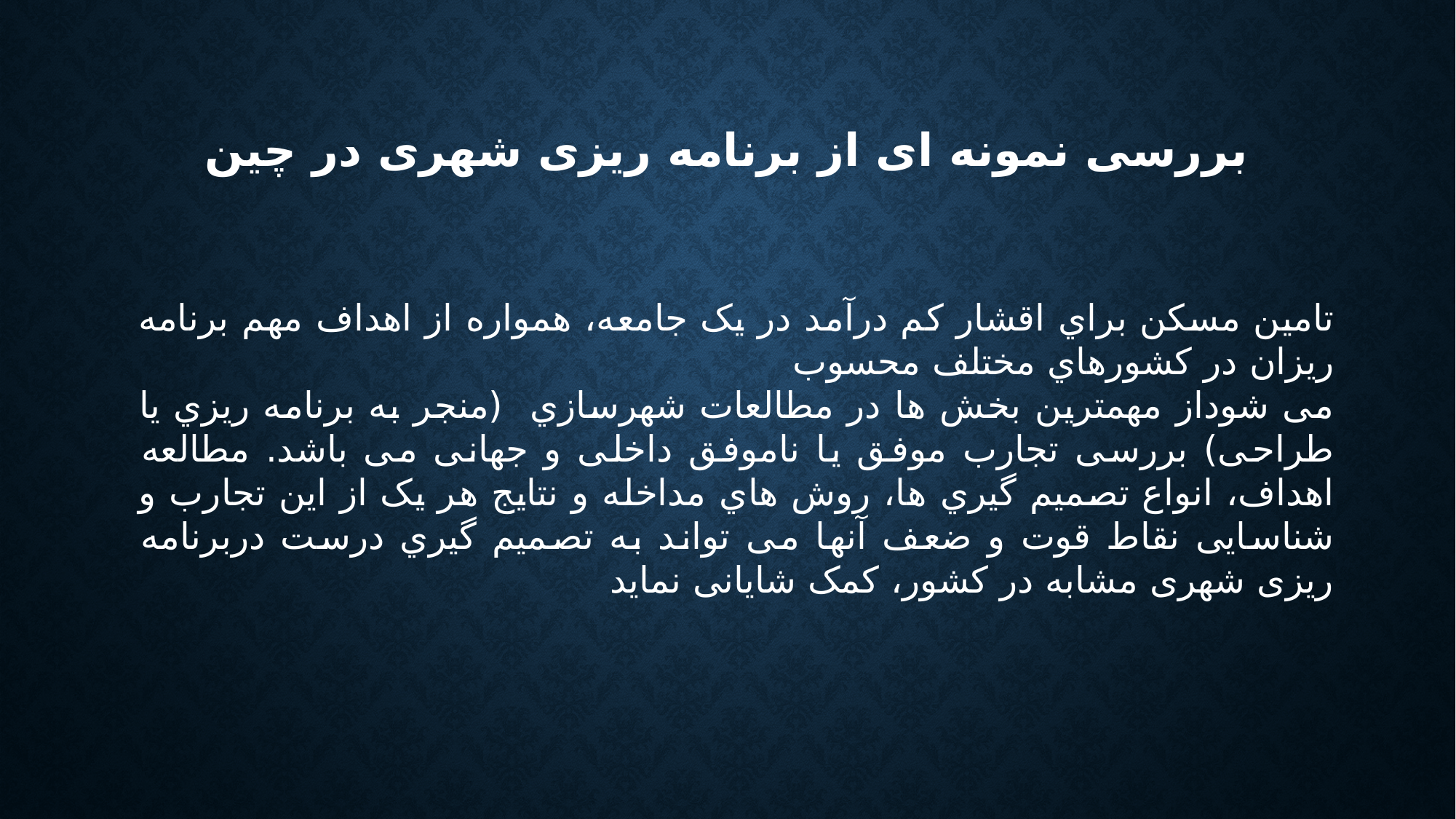

# بررسی نمونه ای از برنامه ریزی شهری در چین
تامین مسکن براي اقشار کم درآمد در یک جامعه، همواره از اهداف مهم برنامه ریزان در کشورهاي مختلف محسوب
می شوداز مهمترین بخش ها در مطالعات شهرسازي  (منجر به برنامه ریزي یا طراحی) بررسی تجارب موفق یا ناموفق داخلی و جهانی می باشد. مطالعه اهداف، انواع تصمیم گیري ها، روش هاي مداخله و نتایج هر یک از این تجارب و شناسایی نقاط قوت و ضعف آنها می تواند به تصمیم گیري درست دربرنامه ریزی شهری مشابه در کشور، کمک شایانی نماید